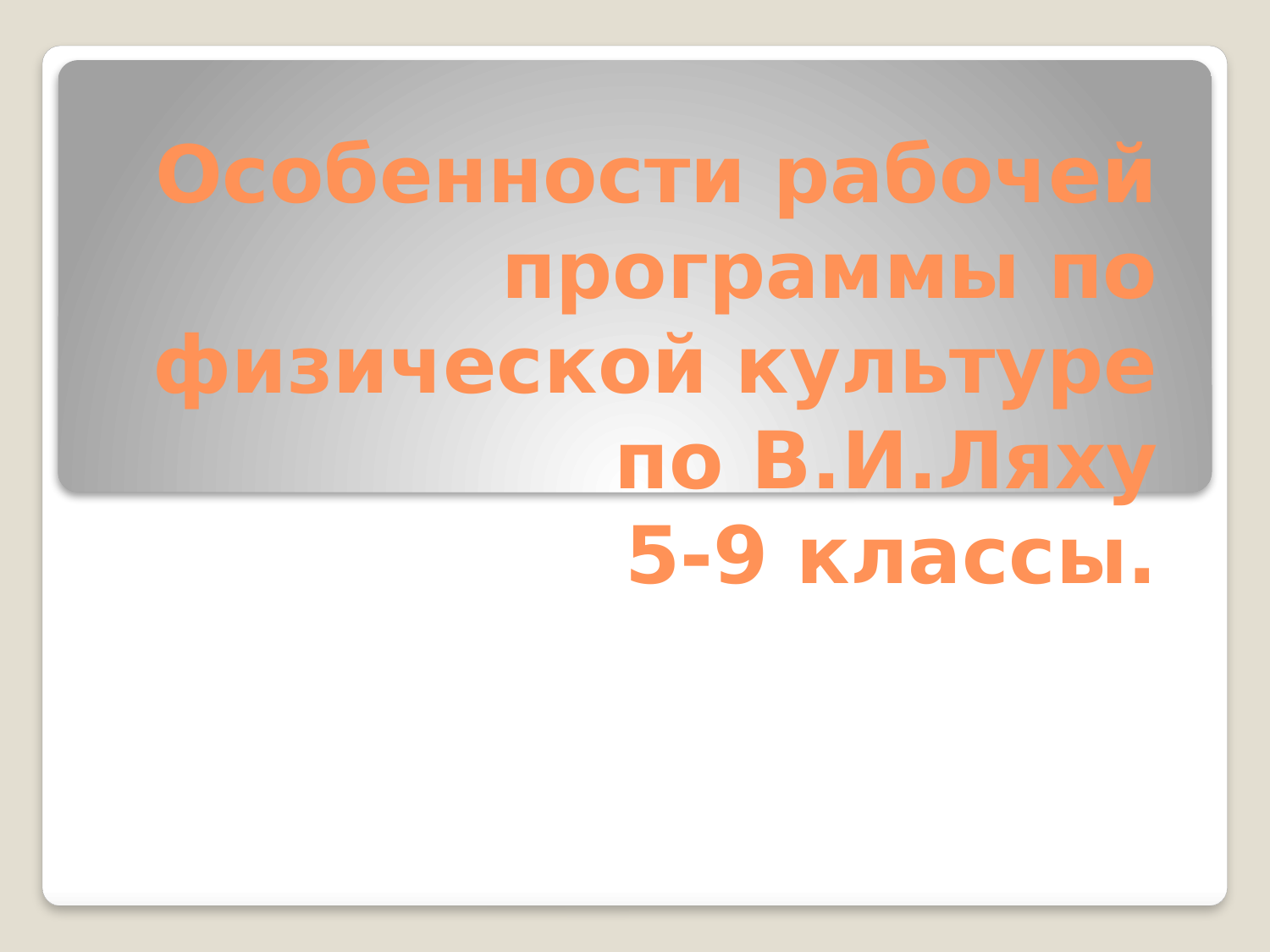

# Особенности рабочей программы по физической культуре по В.И.Ляху 5-9 классы.